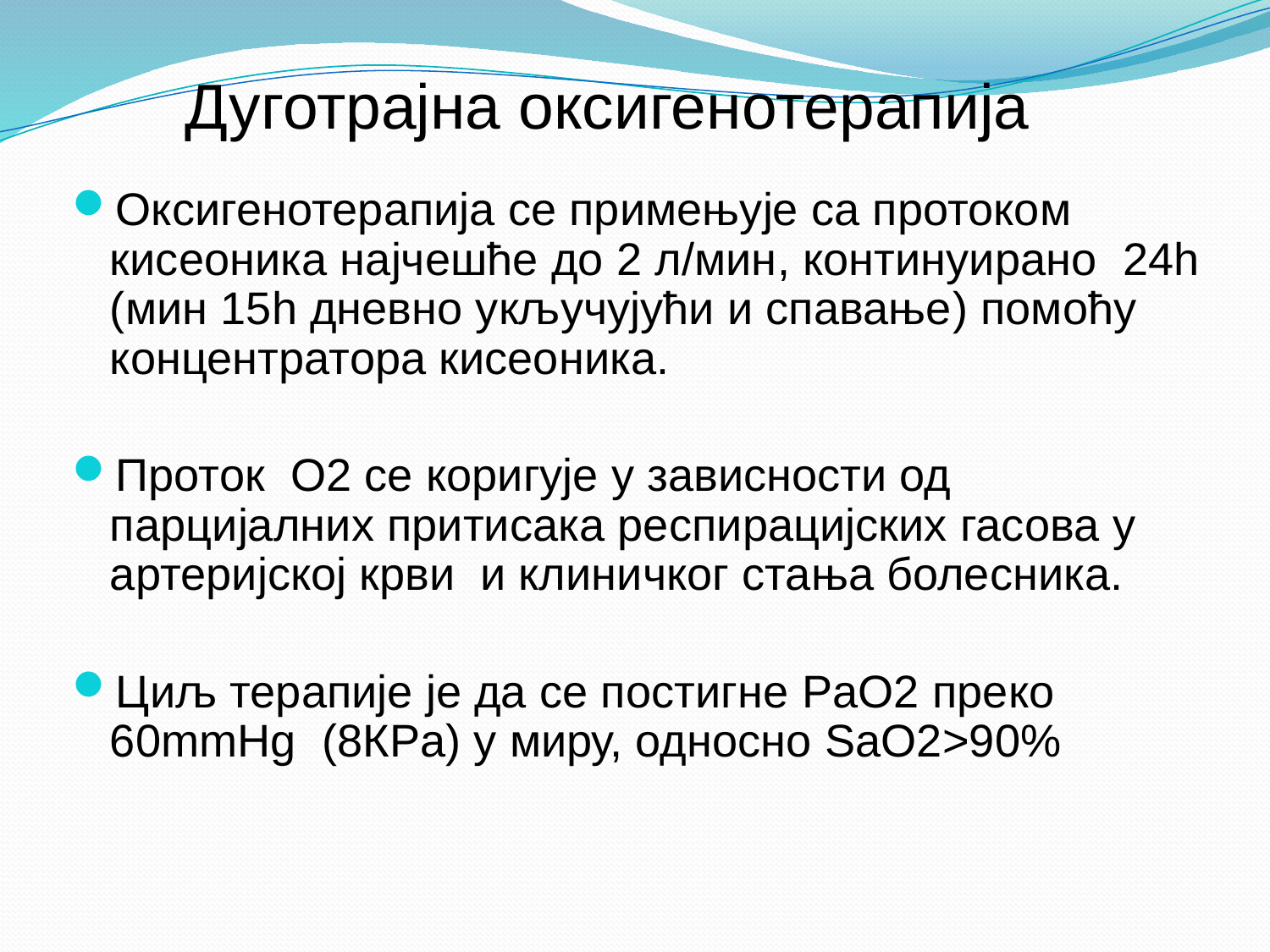

Дуготрајна оксигенотерапија
Оксигенотерапија се примењује са протоком кисеоника најчешће до 2 л/мин, континуирано  24h (мин 15h дневно укључујући и спавање) помоћу концентратора кисеоника.

Проток  O2 се коригује у зависности од парцијалних притисака респирацијских гасова у артеријској крви  и клиничког стања болесника.

Циљ терапије је да се постигне PaO2 преко  60mmHg  (8КPa) у миру, односно SaO2>90%